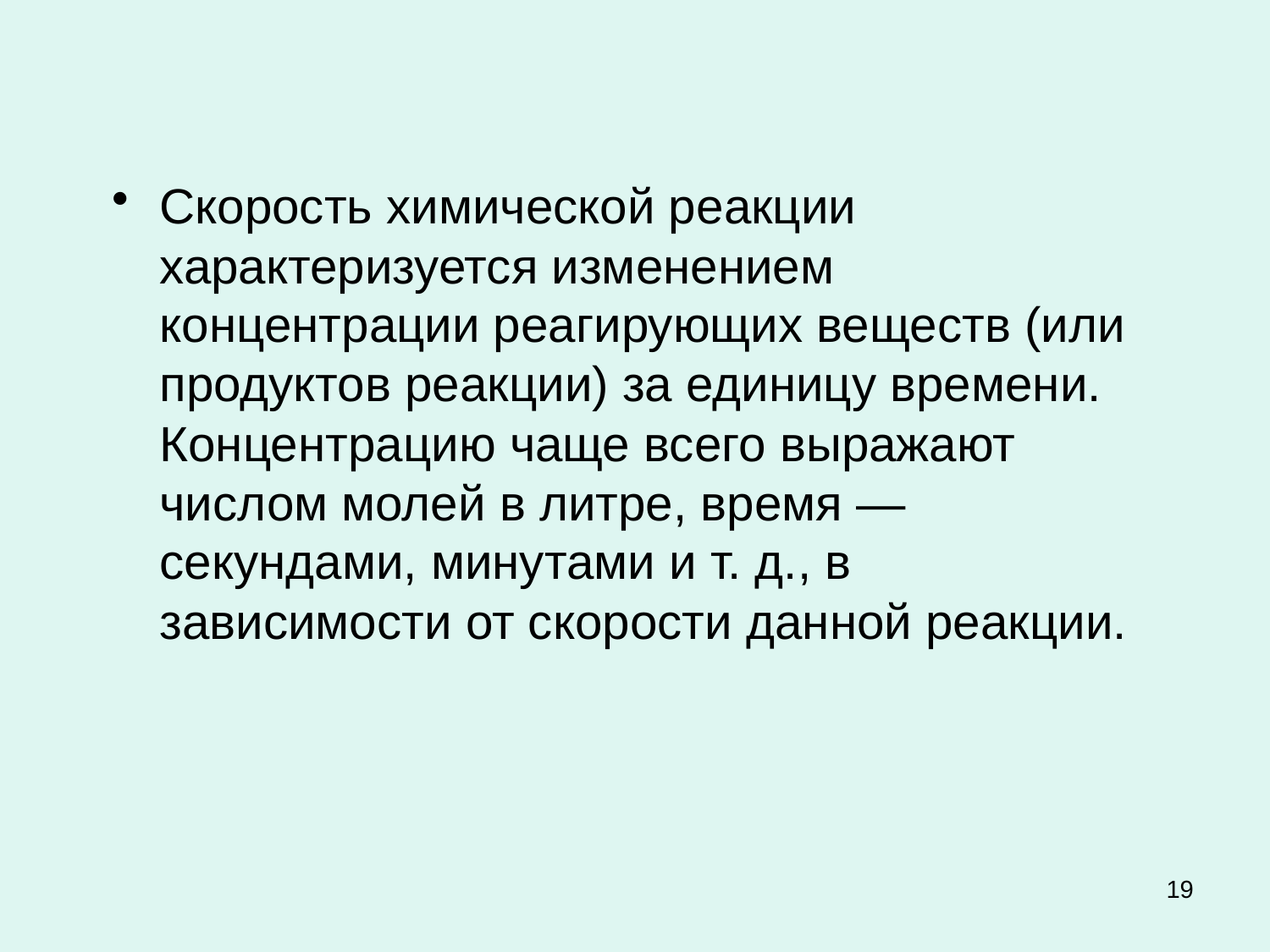

Скорость химической реакции характеризуется изменением концентрации реагирующих веществ (или продуктов реакции) за единицу времени. Концентрацию чаще всего выражают числом молей в литре, время — секундами, минутами и т. д., в зависимости от скорости данной реакции.
19